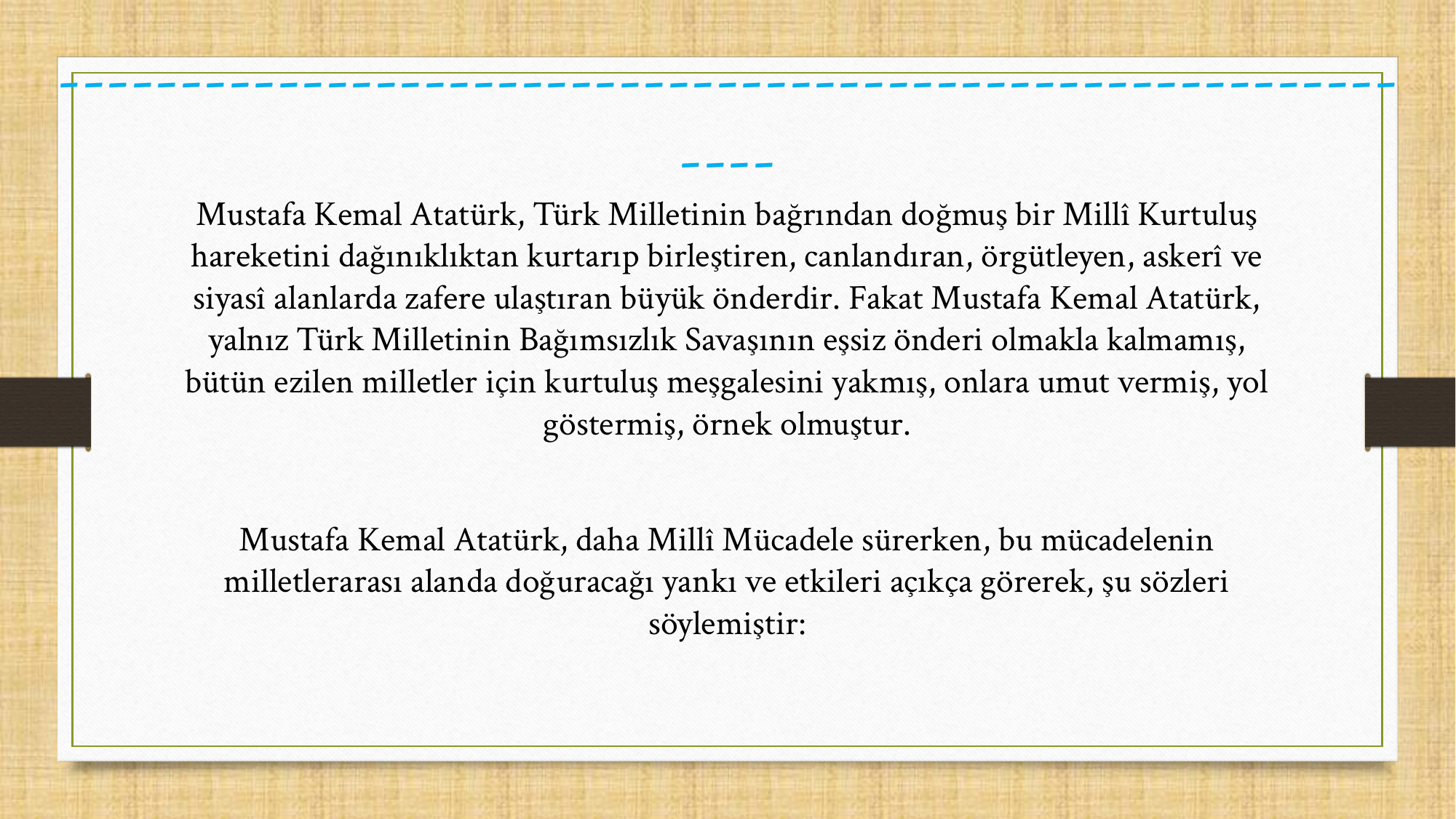

# -----------------------------------------------------------
Mustafa Kemal Atatürk, Türk Milletinin bağrından doğmuş bir Millî Kurtuluş hareketini dağınıklıktan kurtarıp birleştiren, canlandıran, örgütleyen, askerî ve siyasî alanlarda zafere ulaştıran büyük önderdir. Fakat Mustafa Kemal Atatürk, yalnız Türk Milletinin Bağımsızlık Savaşının eşsiz önderi olmakla kalmamış, bütün ezilen milletler için kurtuluş meşgalesini yakmış, onlara umut vermiş, yol göstermiş, örnek olmuştur.

Mustafa Kemal Atatürk, daha Millî Mücadele sürerken, bu mücadelenin milletlerarası alanda doğuracağı yankı ve etkileri açıkça görerek, şu sözleri söylemiştir: